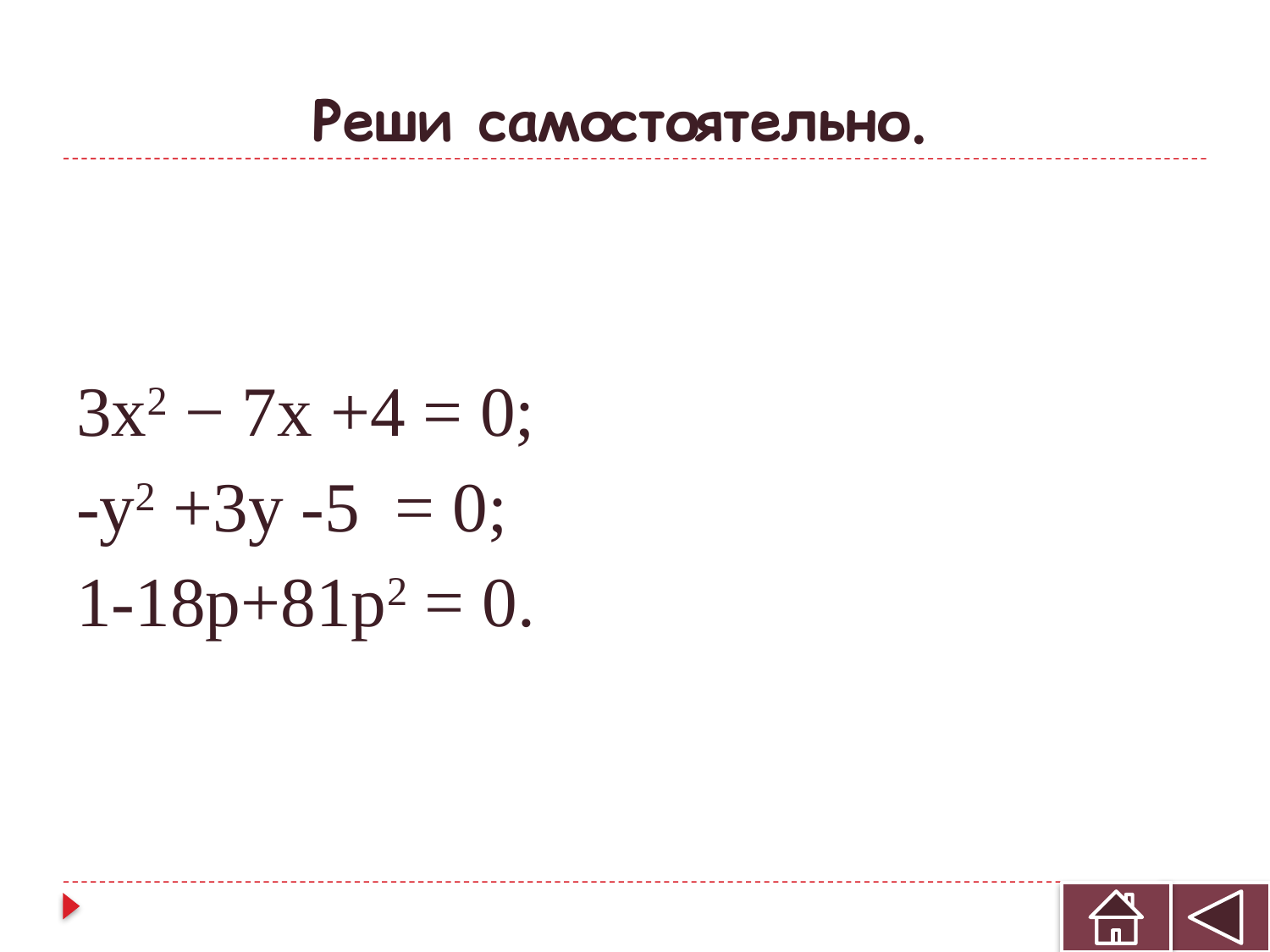

# Реши самостоятельно.

3x2 − 7x +4 = 0;
-y2 +3y -5  = 0;
1-18p+81p2 = 0.